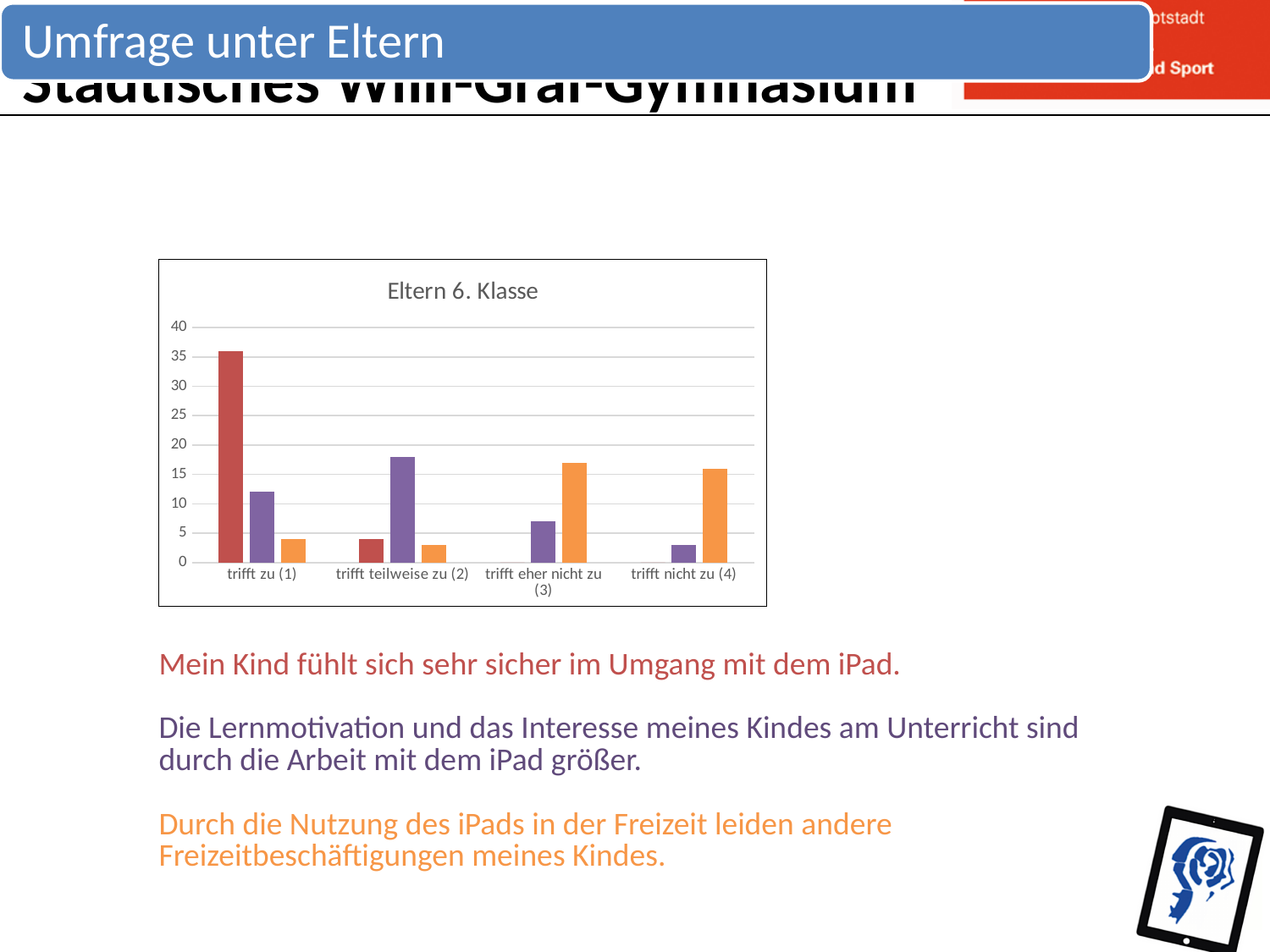

Umfrage unter Eltern

### Chart: Eltern 6. Klasse

| Category | Mein Kind fühlt sich sehr sicher im Umgang mit dem iPad. | Die Lernmotivation und das Interesse meines Kindes am Unterricht sind durch die Arbeit mit dem iPad größer.  | Durch die Nutzung des iPads in der Freizeit leiden andere Freizeitbeschäftigungen meines Kindes.  |
|---|---|---|---|
| trifft zu (1) | 36.0 | 12.0 | 4.0 |
| trifft teilweise zu (2) | 4.0 | 18.0 | 3.0 |
| trifft eher nicht zu (3) | 0.0 | 7.0 | 17.0 |
| trifft nicht zu (4) | 0.0 | 3.0 | 16.0 |
| Mein Kind fühlt sich sehr sicher im Umgang mit dem iPad. Die Lernmotivation und das Interesse meines Kindes am Unterricht sind durch die Arbeit mit dem iPad größer. Durch die Nutzung des iPads in der Freizeit leiden andere Freizeitbeschäftigungen meines Kindes. |
| --- |
|  |
|  |